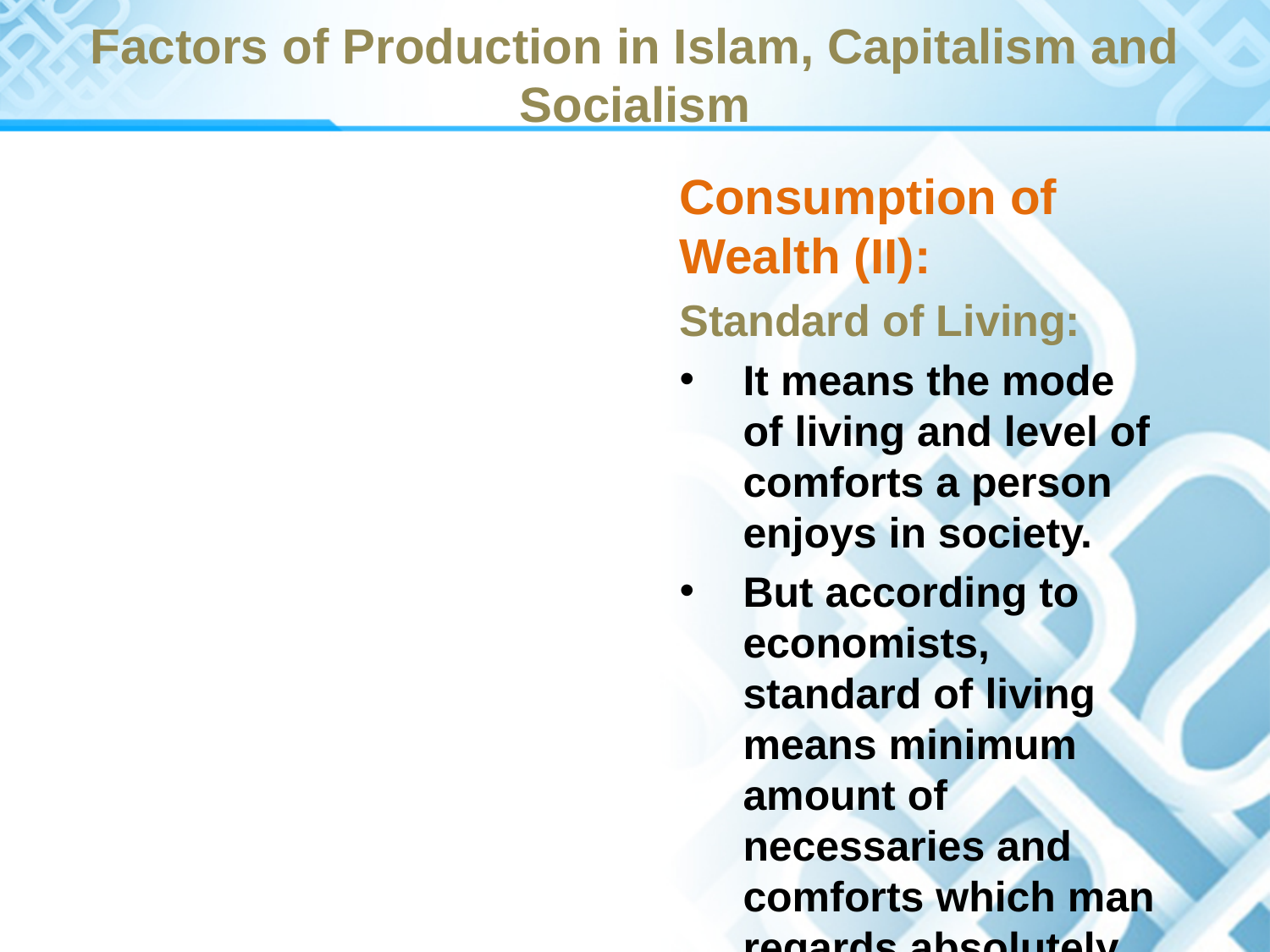

Factors of Production in Islam, Capitalism and Socialism
Consumption of Wealth (II):
Standard of Living:
It means the mode of living and level of comforts a person enjoys in society.
But according to economists, standard of living means minimum amount of necessaries and comforts which man regards absolutely essential for him.